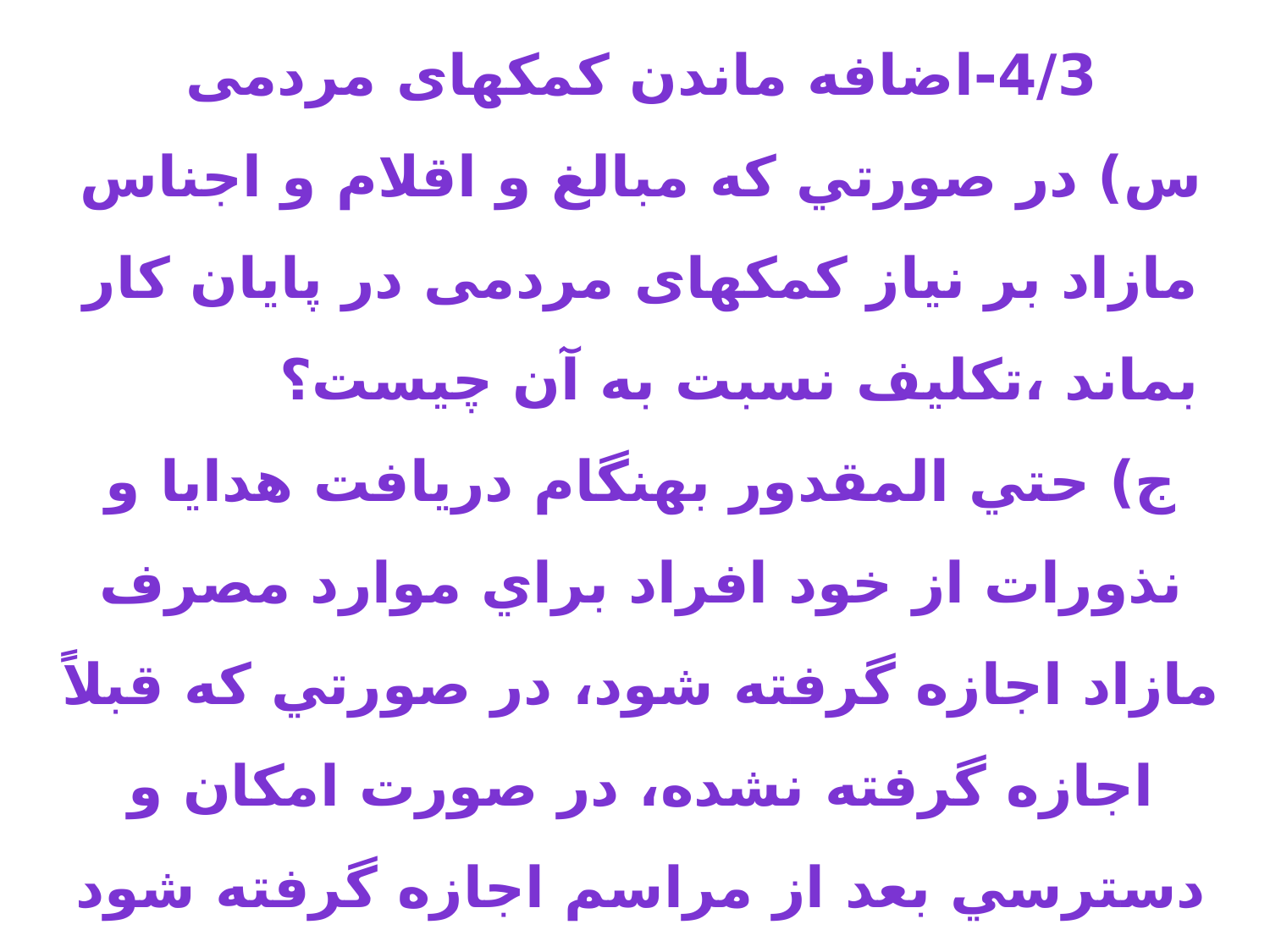

4/3-اضافه ماندن کمکهای مردمی
س) در صورتي كه مبالغ و اقلام و اجناس مازاد بر نياز کمکهای مردمی در پايان كار بماند ،تکلیف نسبت به آن چیست؟
ج) حتي المقدور بهنگام دريافت هدايا و نذورات از خود افراد براي موارد مصرف مازاد اجازه گرفته شود، در صورتي كه قبلاً اجازه گرفته نشده، در صورت امكان و دسترسي بعد از مراسم اجازه گرفته شود و در صورت عدم دسترسي در مواردي كه با نيت اهداءكنندگان سنخيت دارد هزينه شود، و يا اگر قابل نگهداري است براي سنوات بعد نگهداري شود.
2) فحش دادن در فضای دوستانه مجازی با انگیزه شوخی، چنانچه موجب ایذاء و یا اشاعه فحشاء و یا مفسده قابل توجه دیگری شود جایز نیست. ( 865432 همان   17/2/1397)